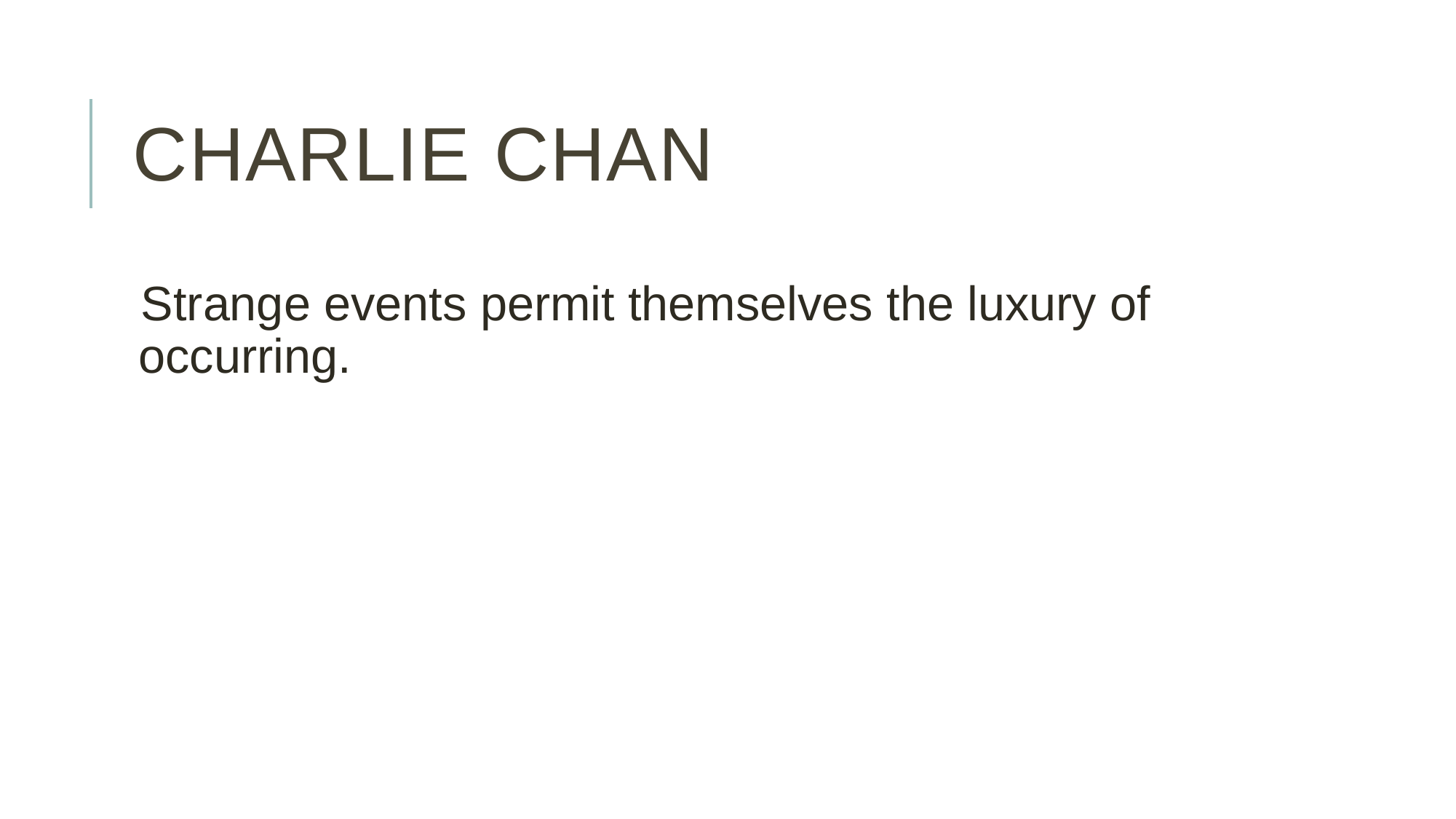

# Charlie Chan
Strange events permit themselves the luxury of occurring.